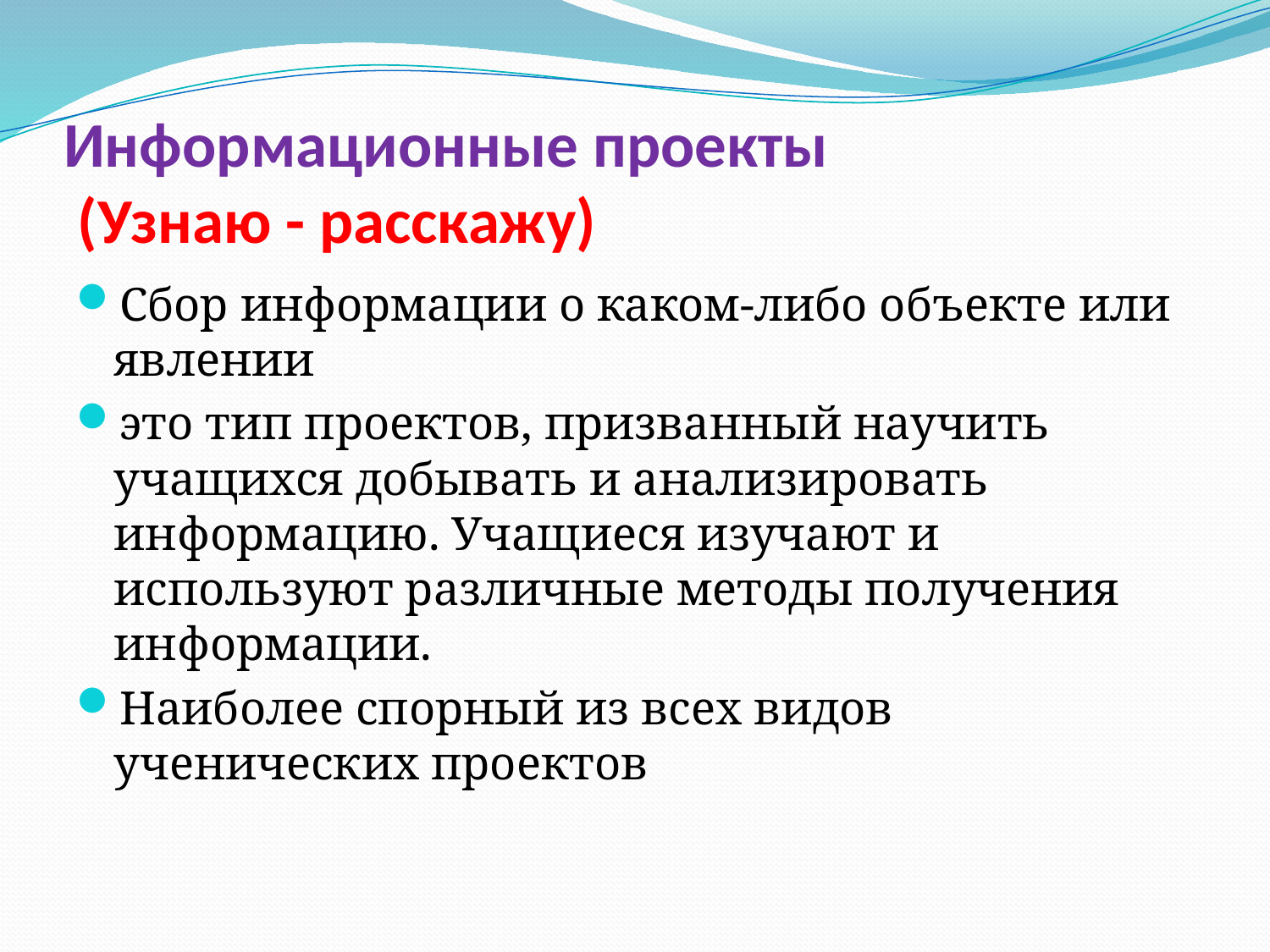

# Информационные проекты (Узнаю - расскажу)
Сбор информации о каком-либо объекте или явлении
это тип проектов, призванный научить учащихся добывать и анализировать информацию. Учащиеся изучают и используют различные методы получения информации.
Наиболее спорный из всех видов ученических проектов